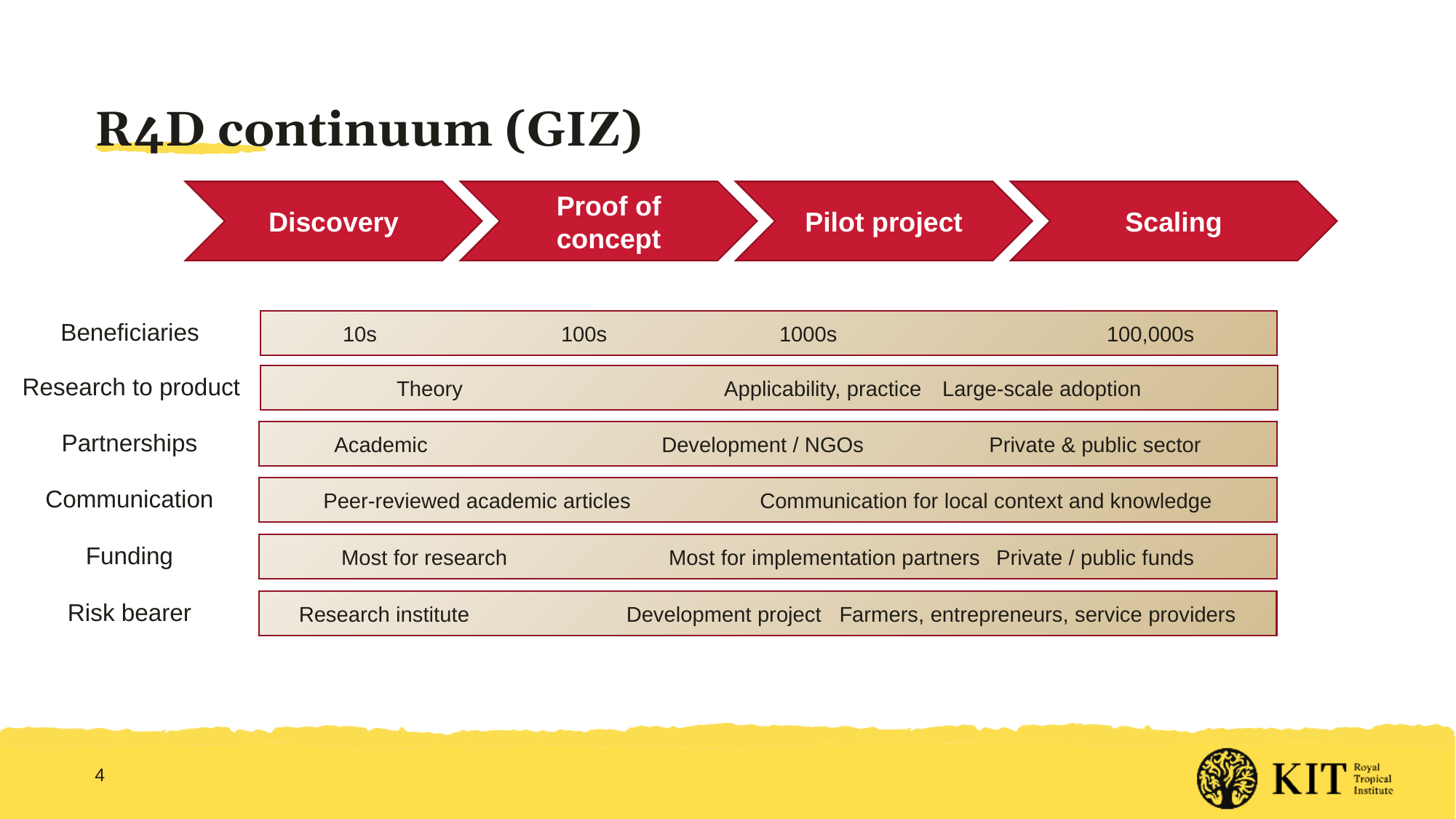

# R4D continuum (GIZ)
Discovery
Proof of concept
Pilot project
Scaling
10s		100s		1000s			100,000s
Beneficiaries
Theory			Applicability, practice	Large-scale adoption
Research to product
Academic			Development / NGOs		Private & public sector
Partnerships
Peer-reviewed academic articles		Communication for local context and knowledge
Communication
Most for research 		Most for implementation partners	Private / public funds
Funding
Research institute		Development project   Farmers, entrepreneurs, service providers
Risk bearer
4